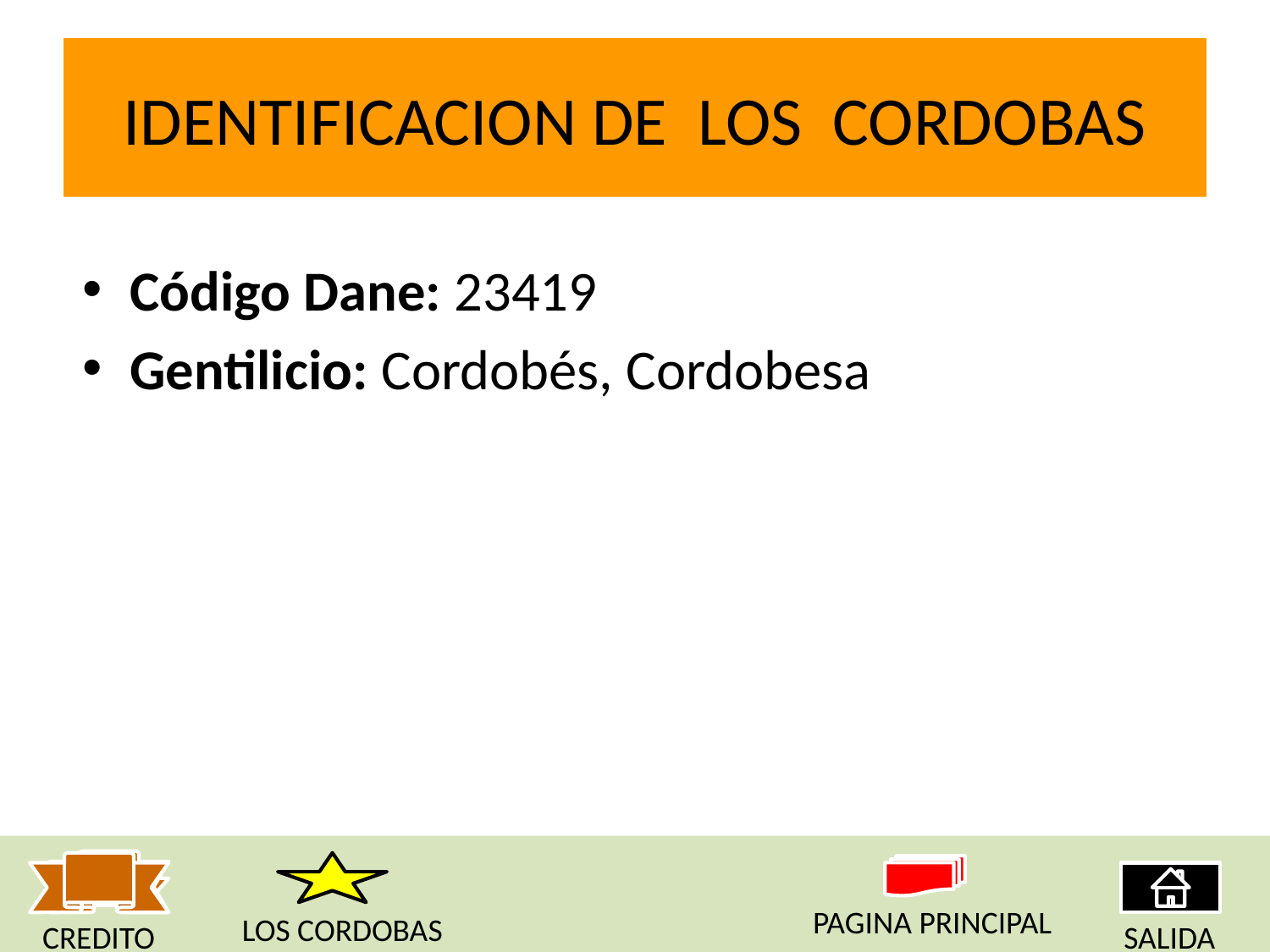

# IDENTIFICACION DE  LOS  CORDOBAS
Código Dane: 23419
Gentilicio: Cordobés, Cordobesa

PAGINA PRINCIPAL
LOS CORDOBAS
SALIDA
CREDITO